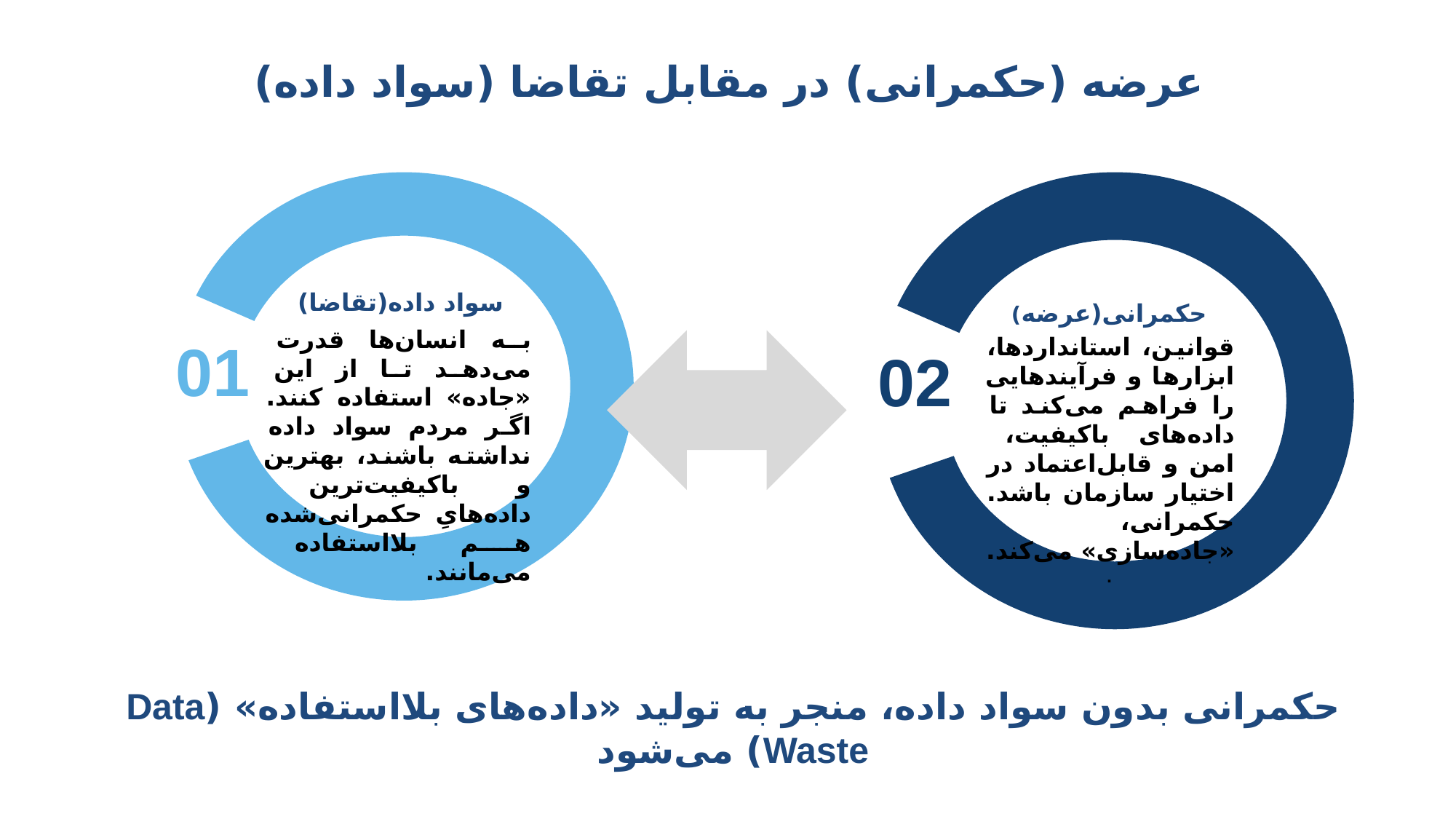

عرضه (حکمرانی) در مقابل تقاضا (سواد داده)

01

02
سواد داده(تقاضا)
به انسان‌ها قدرت می‌دهد تا از این «جاده» استفاده کنند. اگر مردم سواد داده نداشته باشند، بهترین و باکیفیت‌ترین داده‌هایِ حکمرانی‌شده هم بلااستفاده می‌مانند.

حکمرانی(عرضه)
قوانین، استانداردها، ابزارها و فرآیندهایی را فراهم می‌کند تا داده‌های باکیفیت، امن و قابل‌اعتماد در اختیار سازمان باشد. حکمرانی، «جاده‌سازی» می‌کند.
.

حکمرانی بدون سواد داده، منجر به تولید «داده‌های بلااستفاده» (Data Waste) می‌شود